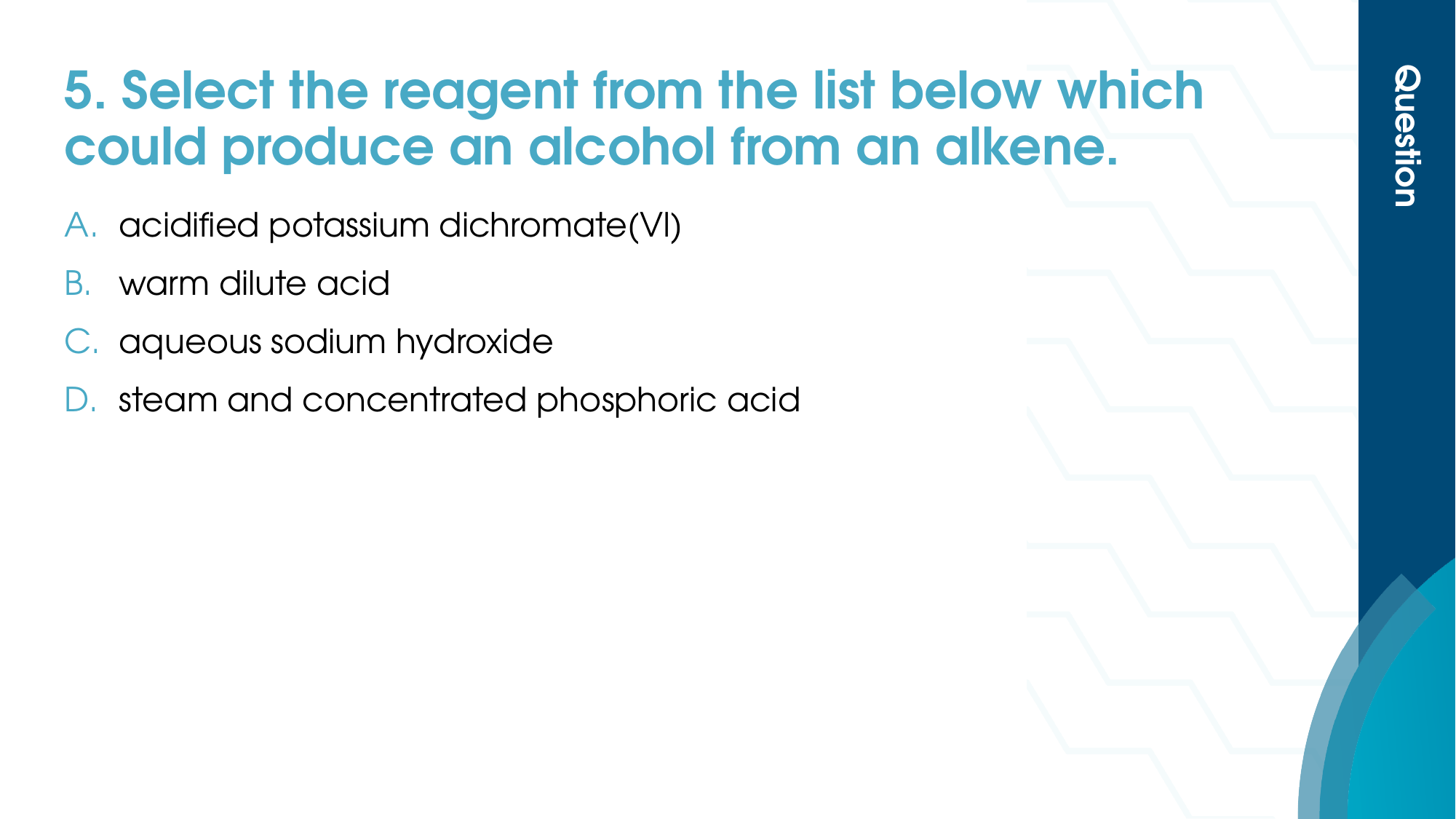

# 5. Select the reagent from the list below which could produce an alcohol from an alkene.
Question
acidified potassium dichromate(VI)
warm dilute acid
aqueous sodium hydroxide
steam and concentrated phosphoric acid